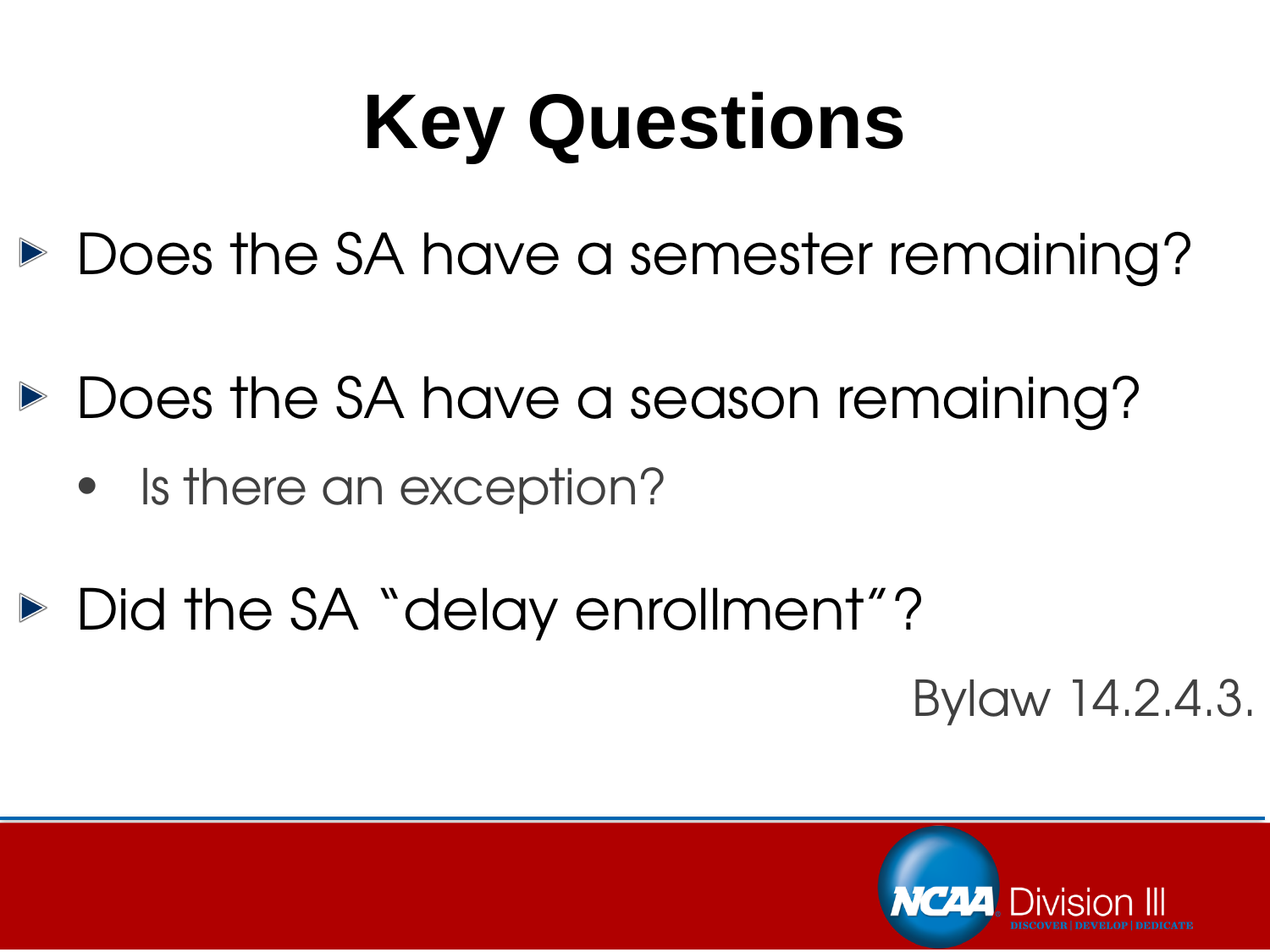

# Key Questions
Does the SA have a semester remaining?

Does the SA have a season remaining?

Is there an exception?

Did the SA “delay enrollment”?

Bylaw 14.2.4.3.